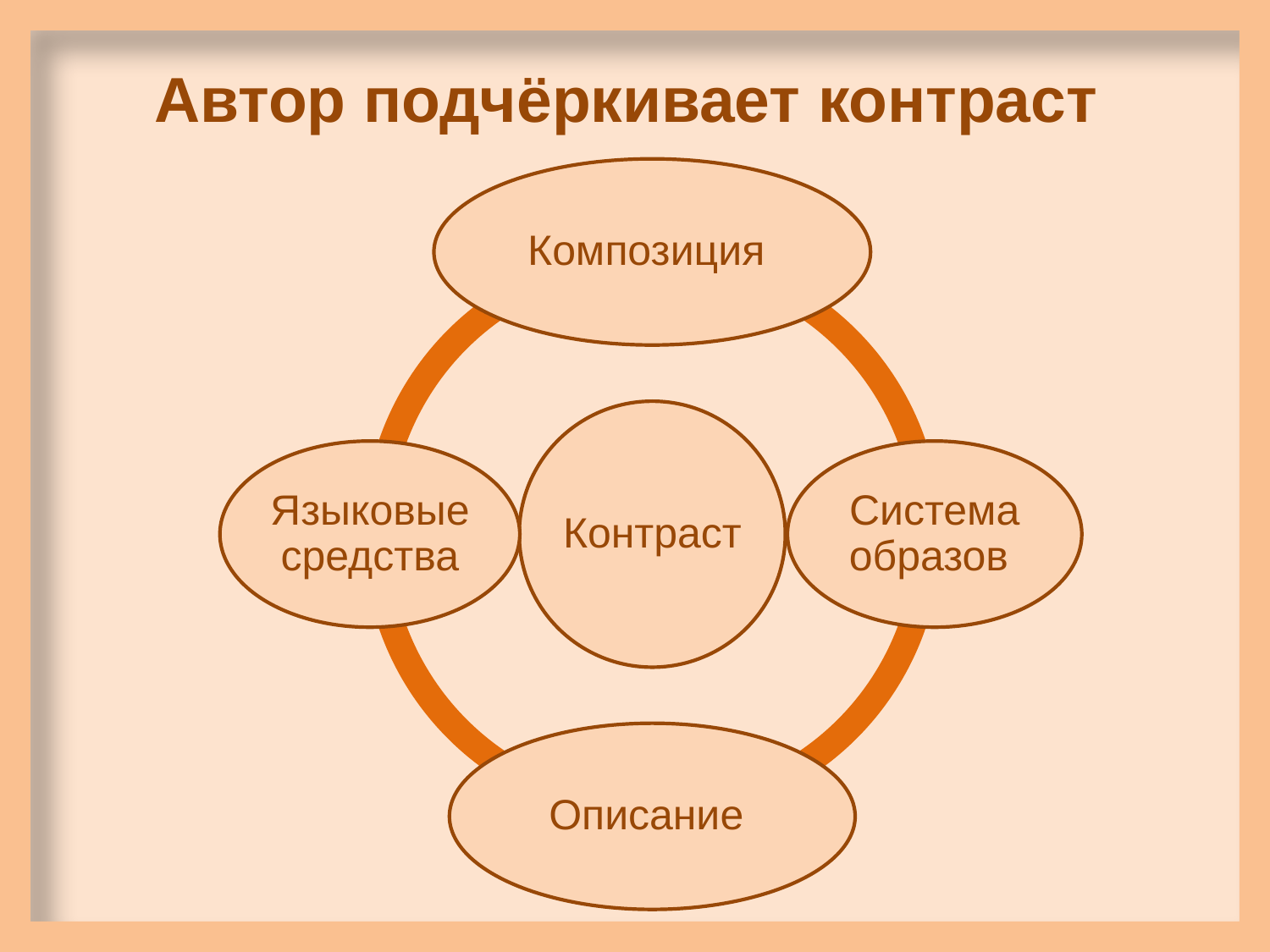

Автор подчёркивает контраст
Контраст
Композиция
Система образов
Описание
Языковые средства